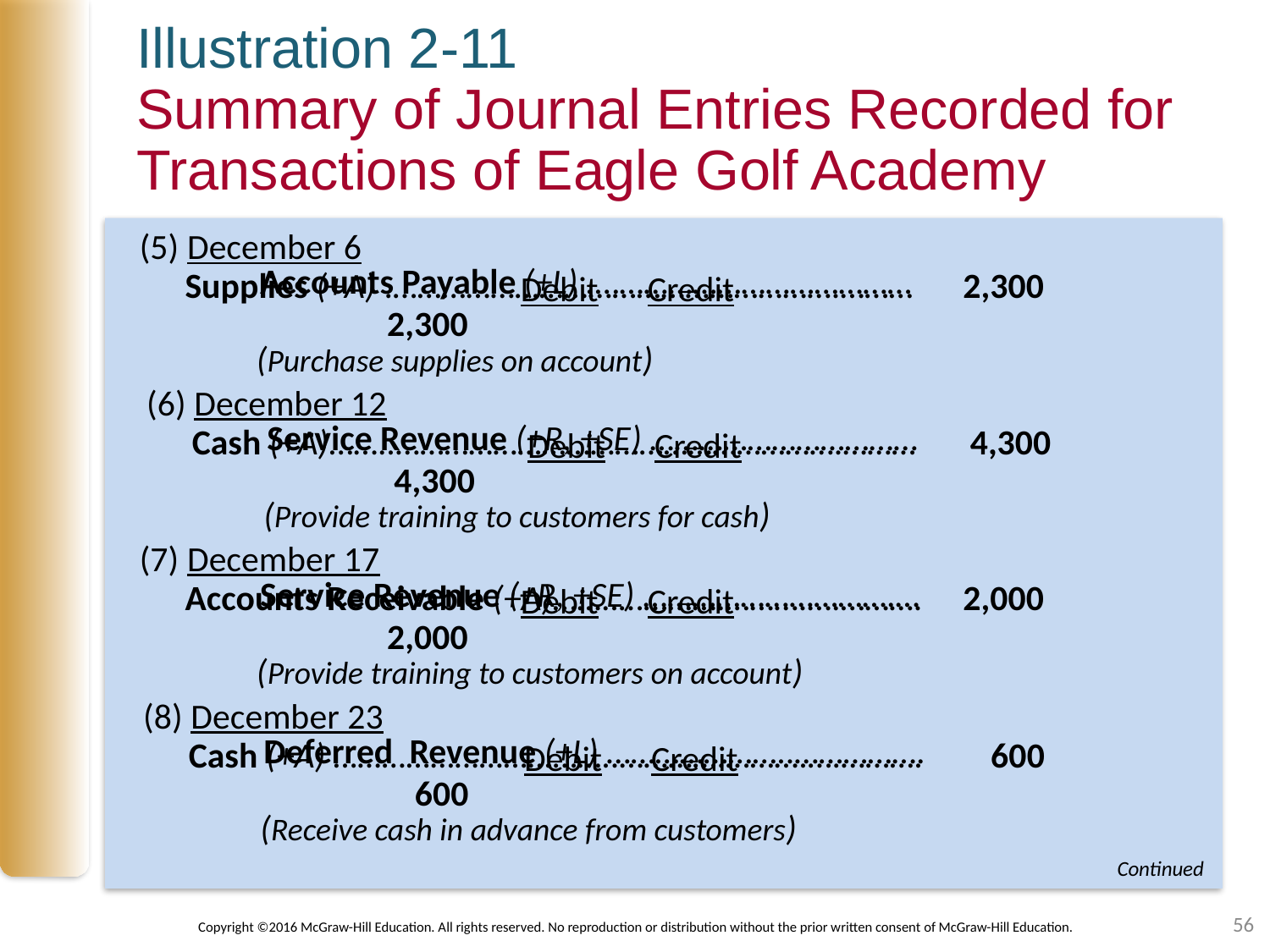

Illustration 2-11
Summary of Journal Entries Recorded for Transactions of Eagle Golf Academy

(5) December 6										Debit	Credit
Supplies (+A) .……………………………………………….………	  2,300
Accounts Payable (+L) .…………………………………			2,300
(Purchase supplies on account)
(6) December 12										Debit	Credit
Cash (+A)……..……………………………………………….………	  4,300
Service Revenue (+R, +SE) ……………………………			4,300
(Provide training to customers for cash)
(7) December 17										Debit	Credit
Accounts Receivable (+A)……..………….……….….……….	  2,000
Service Revenue (+R, +SE) ………………………….…			2,000
(Provide training to customers on account)
(8) December 23										Debit	Credit
Cash (+A) ……………………………..………….……….….……….	     600
Deferred  Revenue (+L) …………………..……………. 			   600
(Receive cash in advance from customers)
Continued
56
Copyright ©2016 McGraw-Hill Education. All rights reserved. No reproduction or distribution without the prior written consent of McGraw-Hill Education.